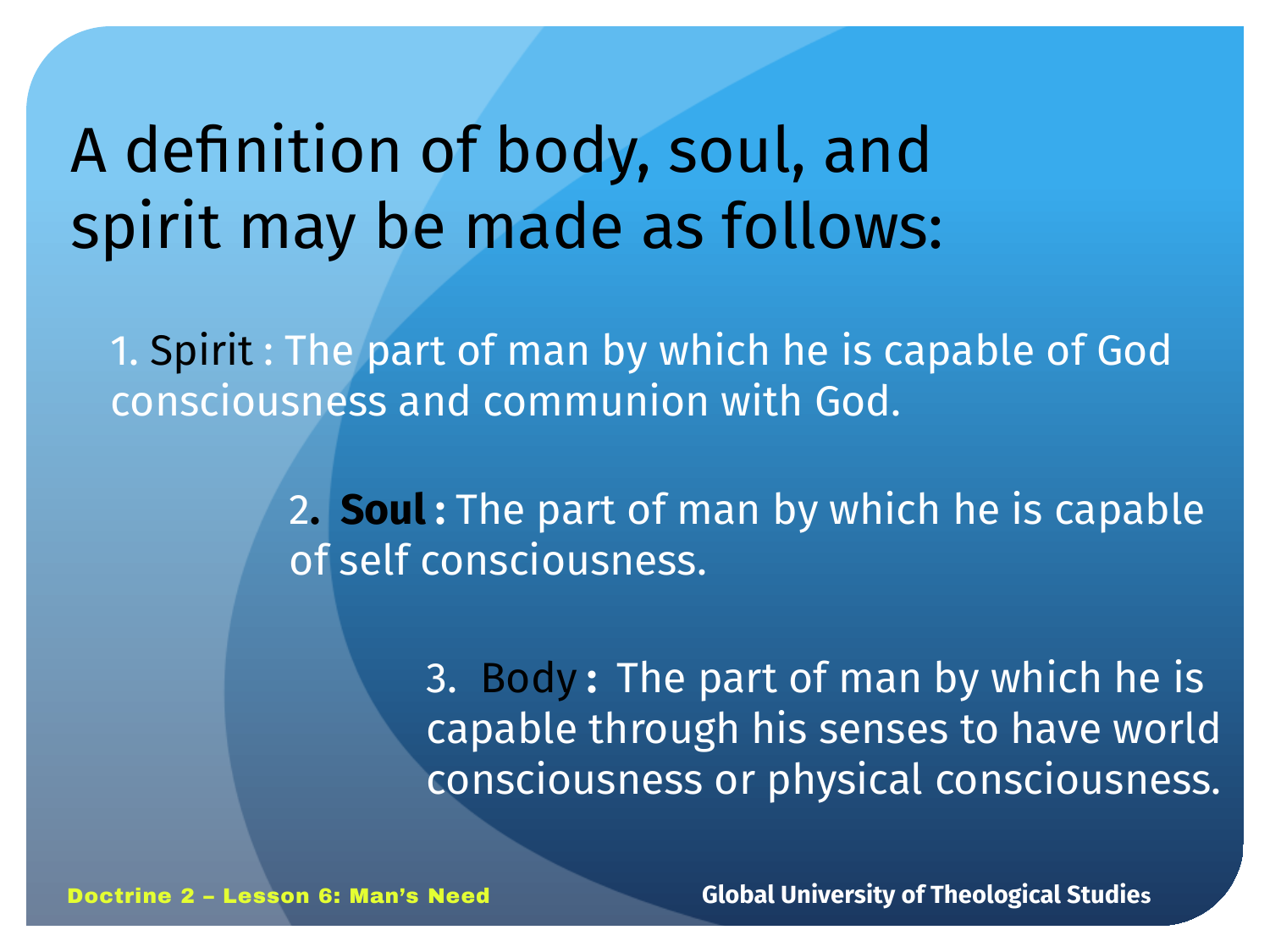

A definition of body, soul, and spirit may be made as follows:
1. Spirit : The part of man by which he is capable of God consciousness and communion with God.
2.  Soul : The part of man by which he is capable of self consciousness.
3.  Body :  The part of man by which he is capable through his senses to have world consciousness or physical consciousness.
Doctrine 2 – Lesson 6: Man’s Need		Global University of Theological Studies